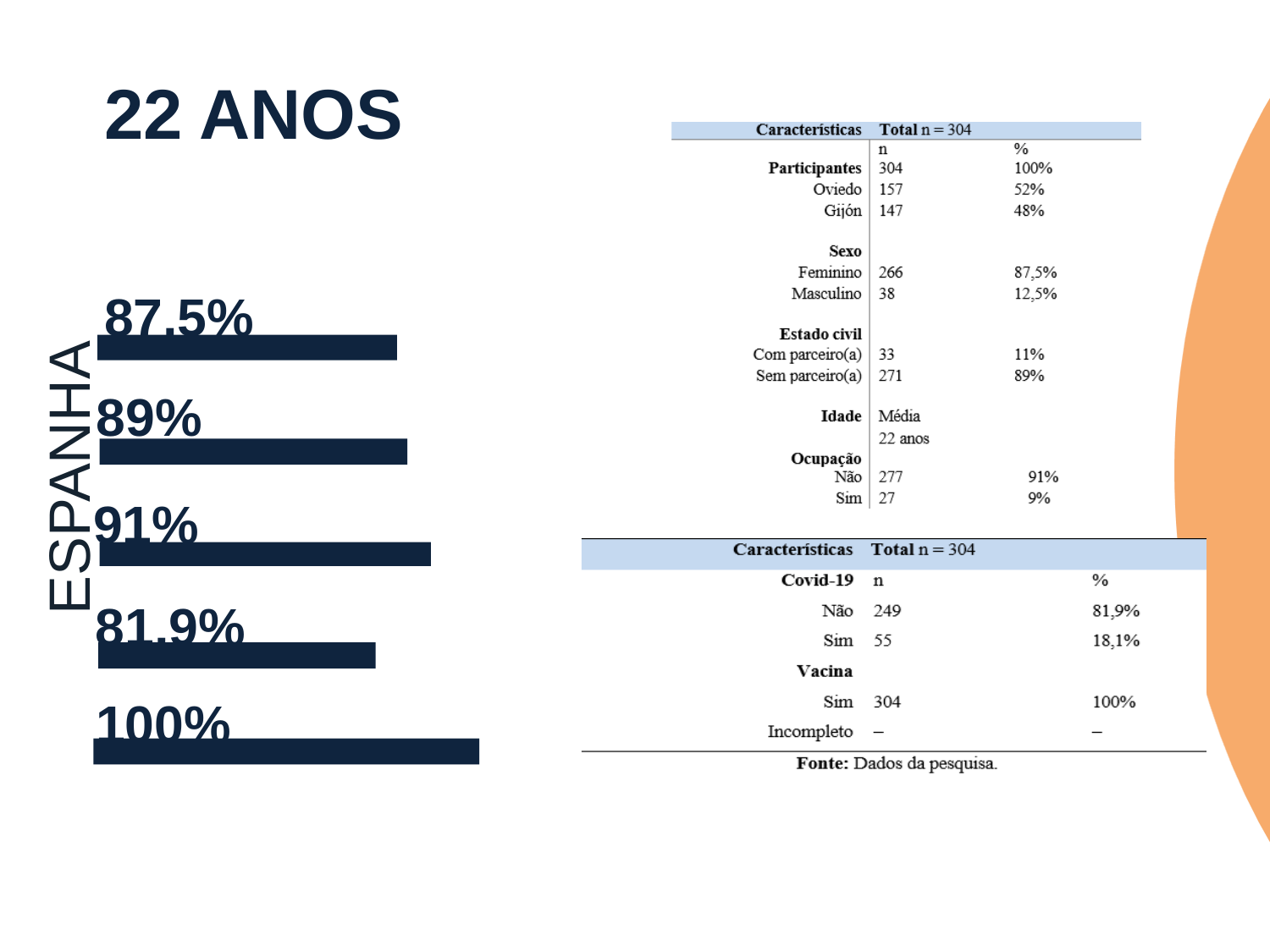

22 ANOS

87,5%

ESPANHA
89%

91%

81,9%

100%